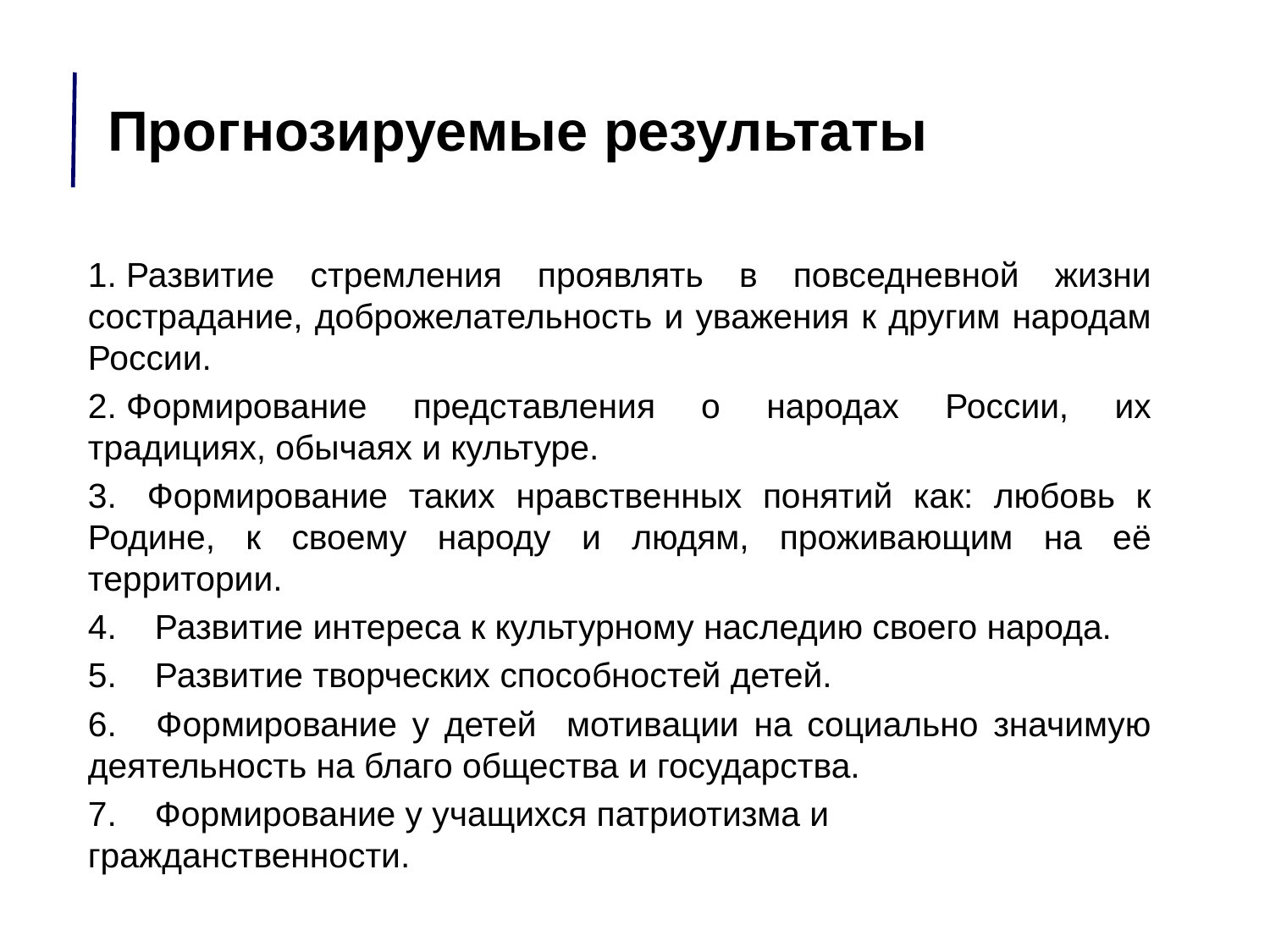

# Прогнозируемые результаты
1. Развитие стремления проявлять в повседневной жизни сострадание, доброжелательность и уважения к другим народам России.
2. Формирование представления о народах России, их традициях, обычаях и культуре.
3.  Формирование таких нравственных понятий как: любовь к Родине, к своему народу и людям, проживающим на её территории.
4.    Развитие интереса к культурному наследию своего народа.
5.    Развитие творческих способностей детей.
6.   Формирование у детей  мотивации на социально значимую деятельность на благо общества и государства.
7.    Формирование у учащихся патриотизма и гражданственности.